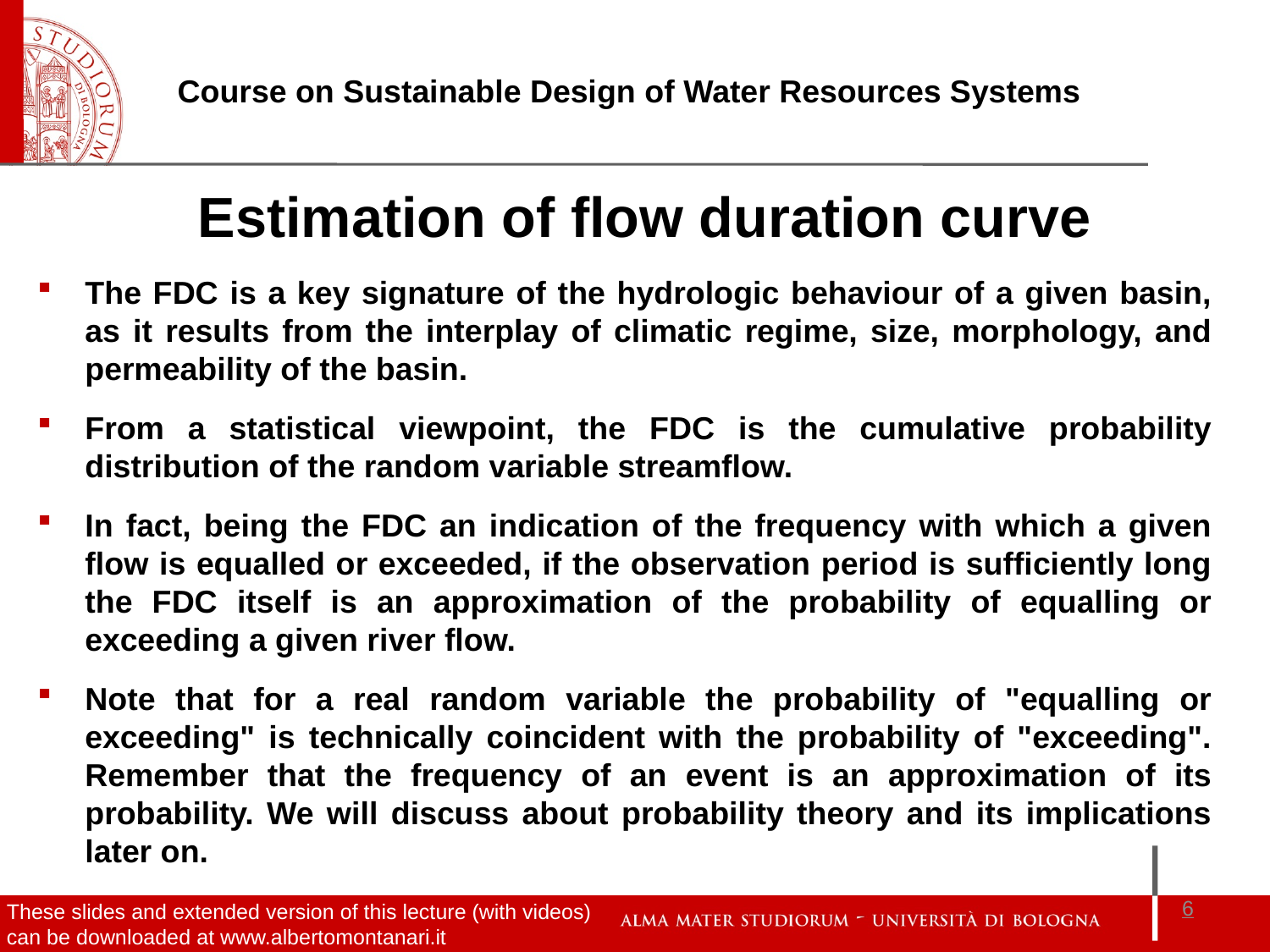

Estimation of flow duration curve
The FDC is a key signature of the hydrologic behaviour of a given basin, as it results from the interplay of climatic regime, size, morphology, and permeability of the basin.
From a statistical viewpoint, the FDC is the cumulative probability distribution of the random variable streamflow.
In fact, being the FDC an indication of the frequency with which a given flow is equalled or exceeded, if the observation period is sufficiently long the FDC itself is an approximation of the probability of equalling or exceeding a given river flow.
Note that for a real random variable the probability of "equalling or exceeding" is technically coincident with the probability of "exceeding". Remember that the frequency of an event is an approximation of its probability. We will discuss about probability theory and its implications later on.
6